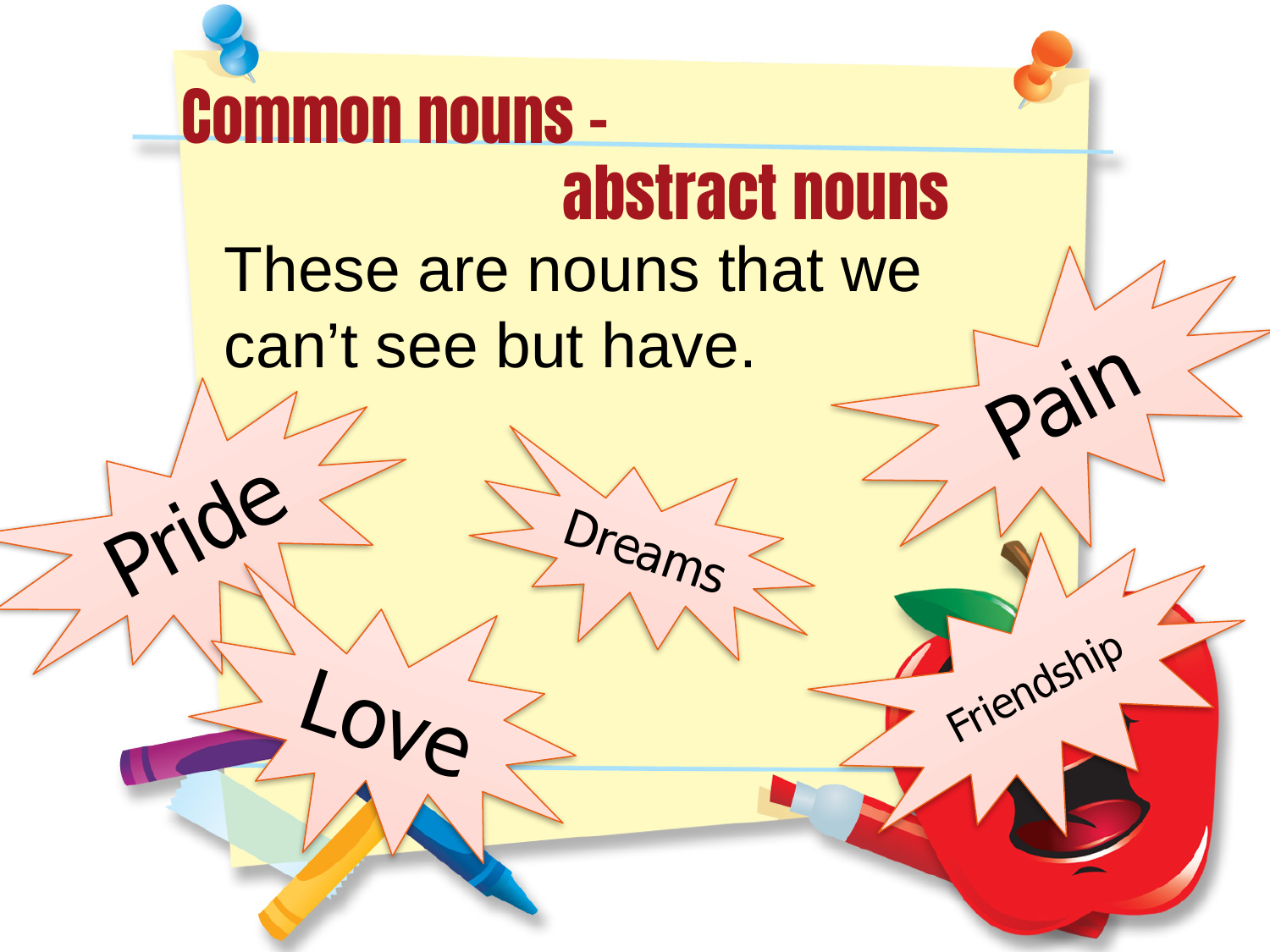

Common nouns -
			abstract nouns
These are nouns that we can’t see but have.
Pain
Pride
Dreams
Friendship
Love